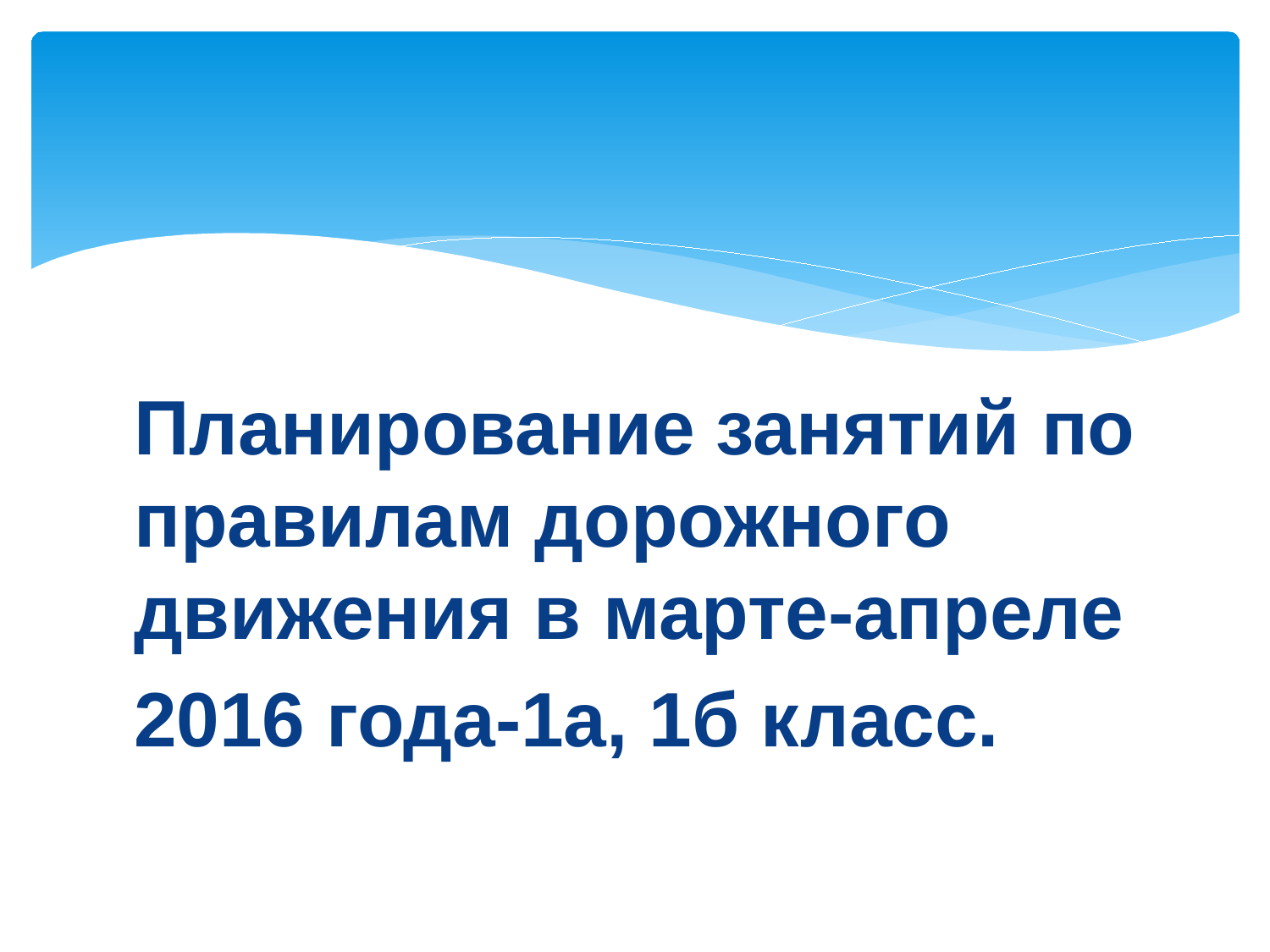

#
Планирование занятий по правилам дорожного движения в марте-апреле
2016 года-1а, 1б класс.